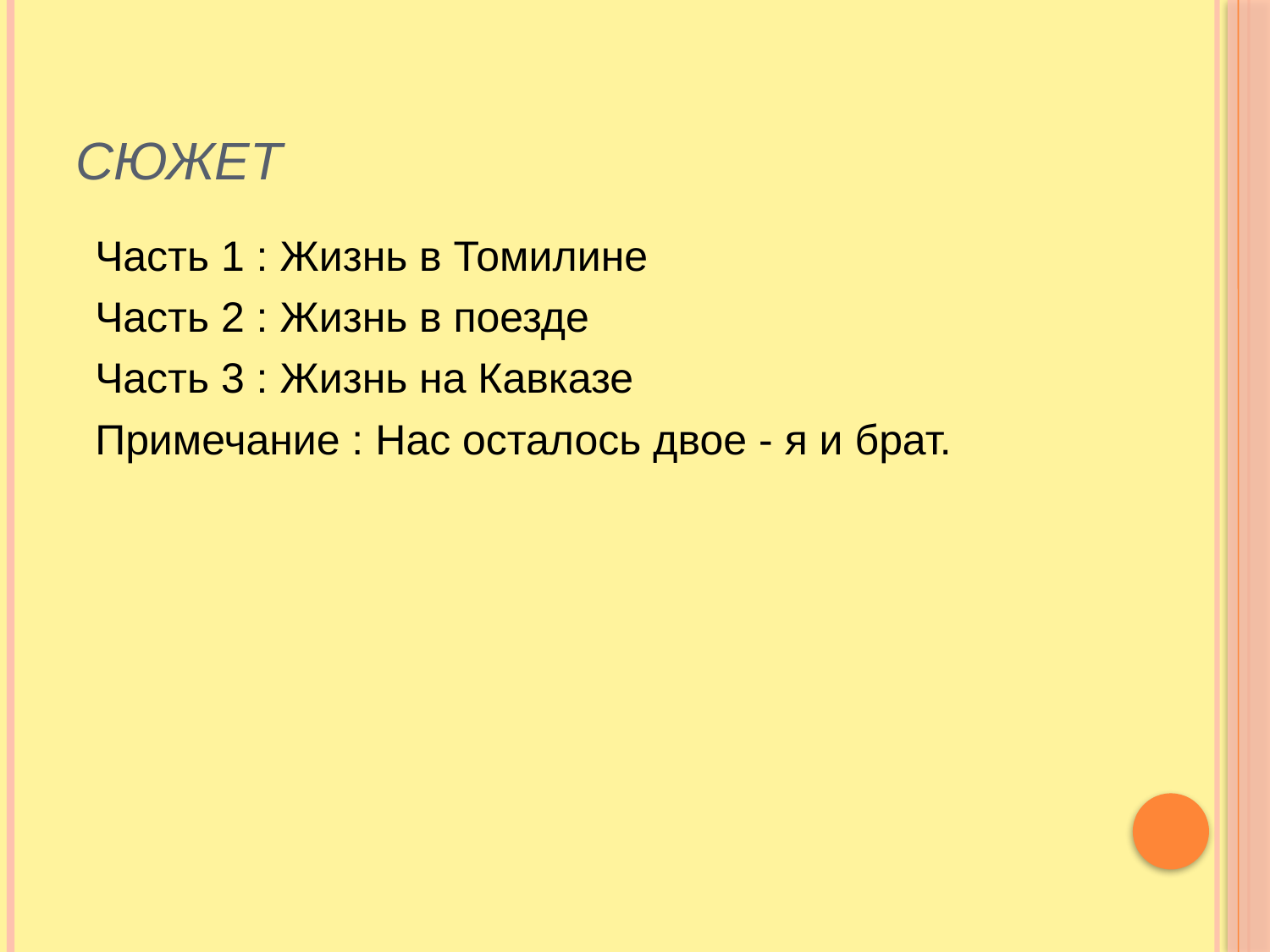

# Сюжет
Часть 1 : Жизнь в Томилине
Часть 2 : Жизнь в поезде
Часть 3 : Жизнь на Кавказе
Примечание : Нас осталось двое - я и брат.